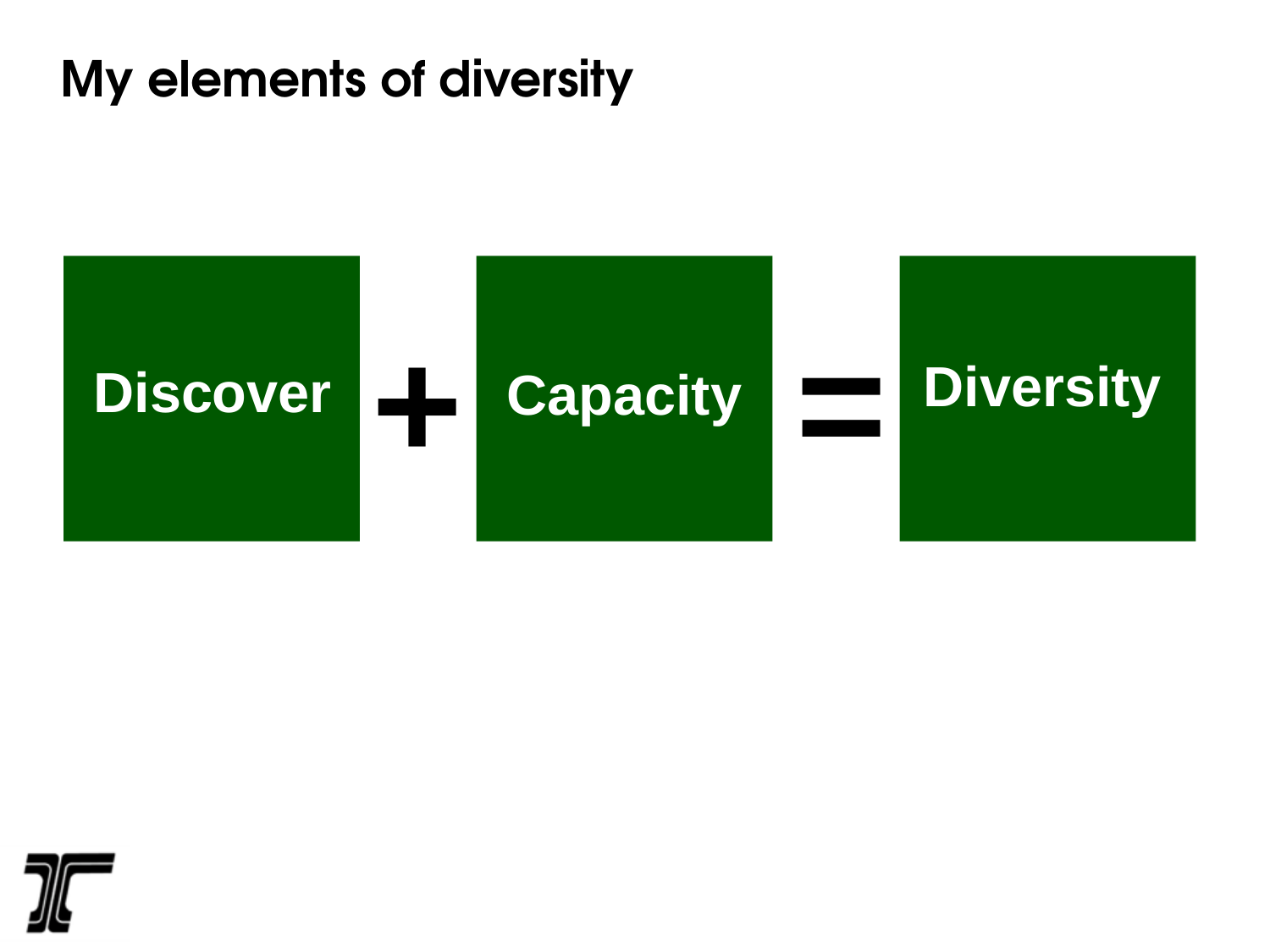

# My elements of diversity

=
+
Diversity
Discover
Capacity